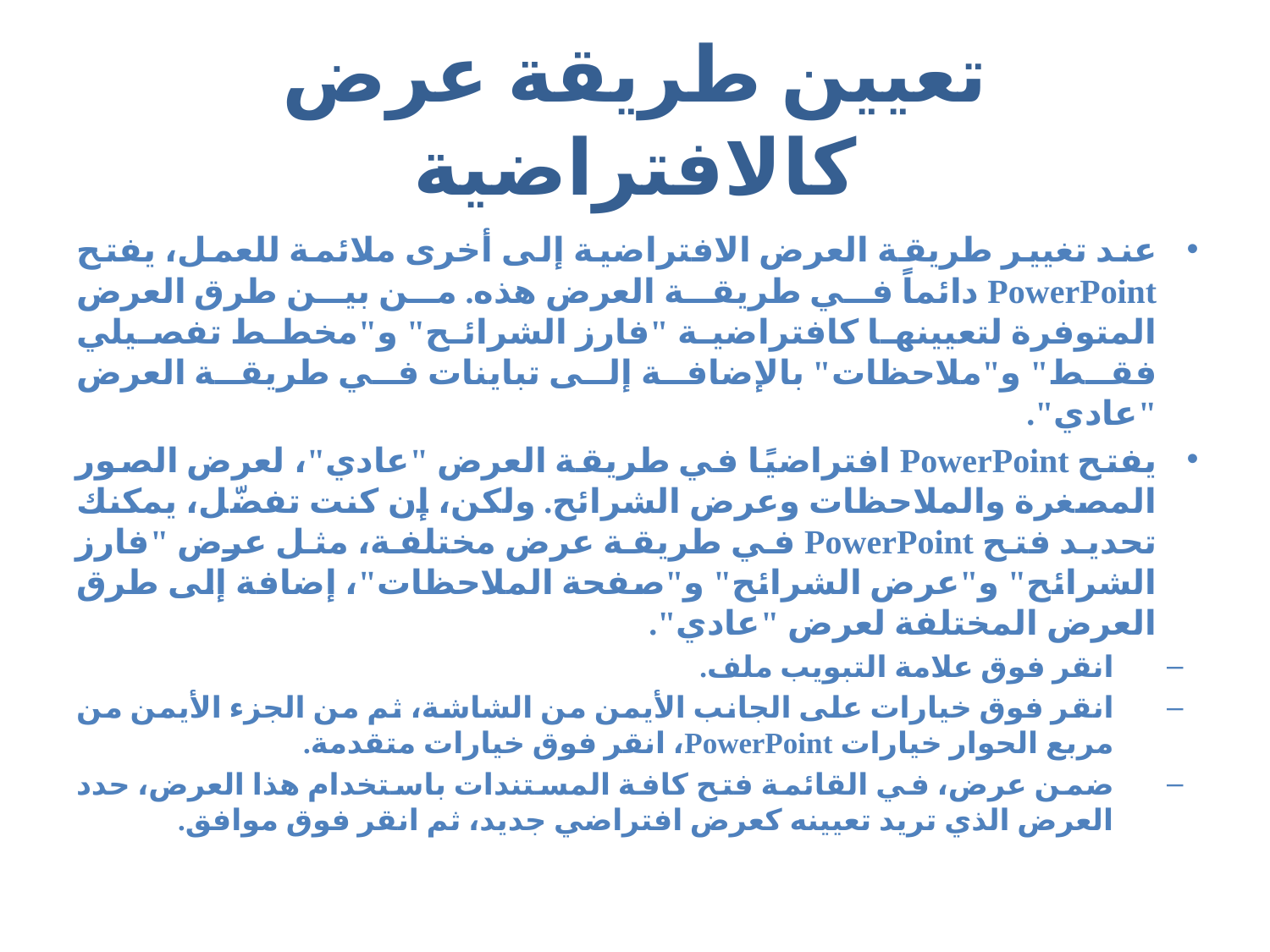

# تعيين طريقة عرض كالافتراضية
عند تغيير طريقة العرض الافتراضية إلى أخرى ملائمة للعمل، يفتح PowerPoint دائماً في طريقة العرض هذه. من بين طرق العرض المتوفرة لتعيينها كافتراضية "فارز الشرائح" و"مخطط تفصيلي فقط" و"ملاحظات" بالإضافة إلى تباينات في طريقة العرض "عادي".
يفتح PowerPoint افتراضيًا في طريقة العرض "عادي"، لعرض الصور المصغرة والملاحظات وعرض الشرائح. ولكن، إن كنت تفضّل، يمكنك تحديد فتح PowerPoint في طريقة عرض مختلفة، مثل عرض "فارز الشرائح" و"عرض الشرائح" و"صفحة الملاحظات"، إضافة إلى طرق العرض المختلفة لعرض "عادي".
انقر فوق علامة التبويب ملف.
انقر فوق خيارات على الجانب الأيمن من الشاشة، ثم من الجزء الأيمن من مربع الحوار خيارات PowerPoint‏، انقر فوق خيارات متقدمة.
ضمن عرض، في القائمة فتح كافة المستندات باستخدام هذا العرض، حدد العرض الذي تريد تعيينه كعرض افتراضي جديد، ثم انقر فوق موافق.